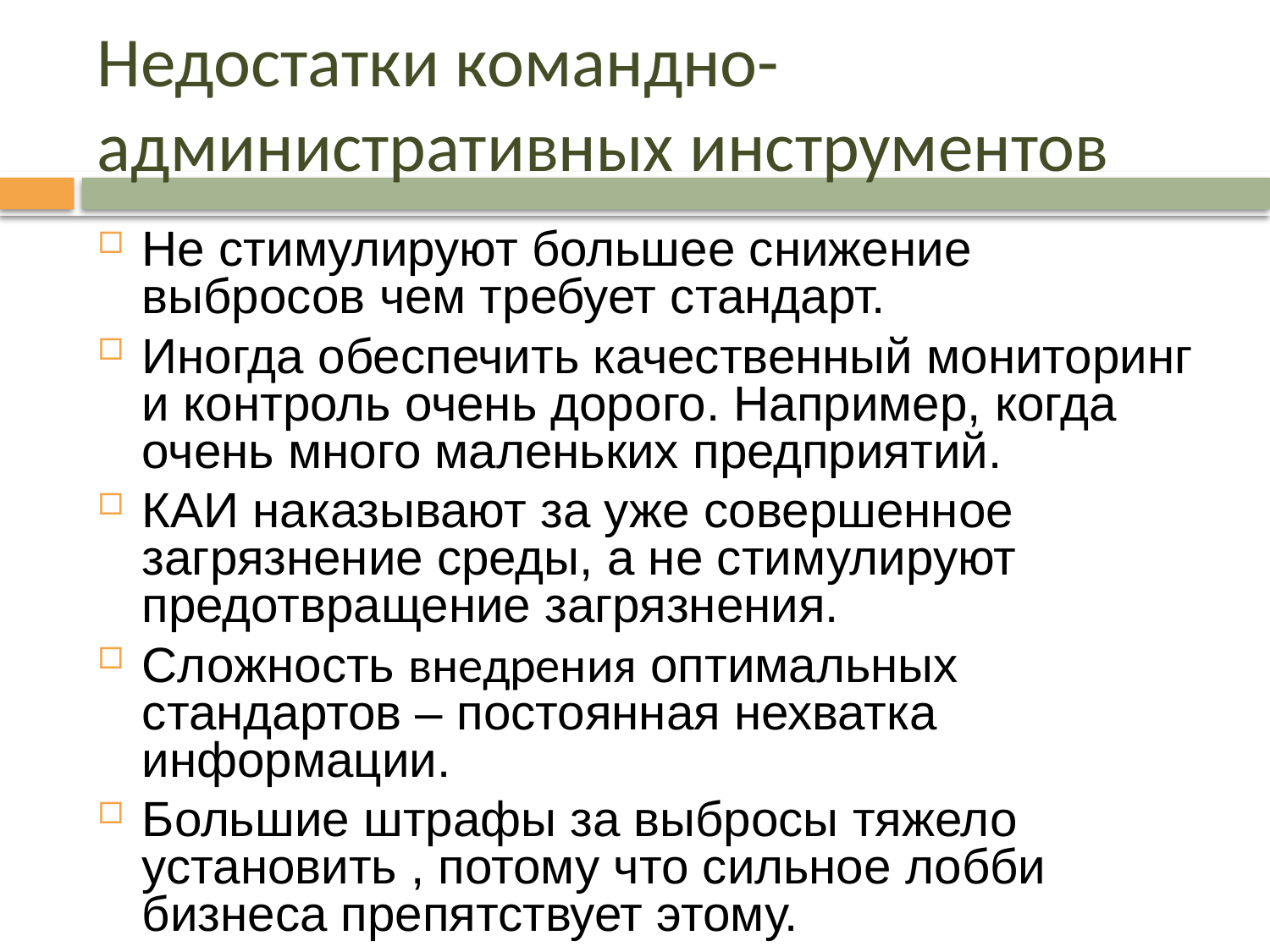

# Недостатки командно-административных инструментов
Не стимулируют большее снижение выбросов чем требует стандарт.
Иногда обеспечить качественный мониторинг и контроль очень дорого. Например, когда очень много маленьких предприятий.
КАИ наказывают за уже совершенное загрязнение среды, а не стимулируют предотвращение загрязнения.
Сложность внедрения оптимальных стандартов – постоянная нехватка информации.
Большие штрафы за выбросы тяжело установить , потому что сильное лобби бизнеса препятствует этому.